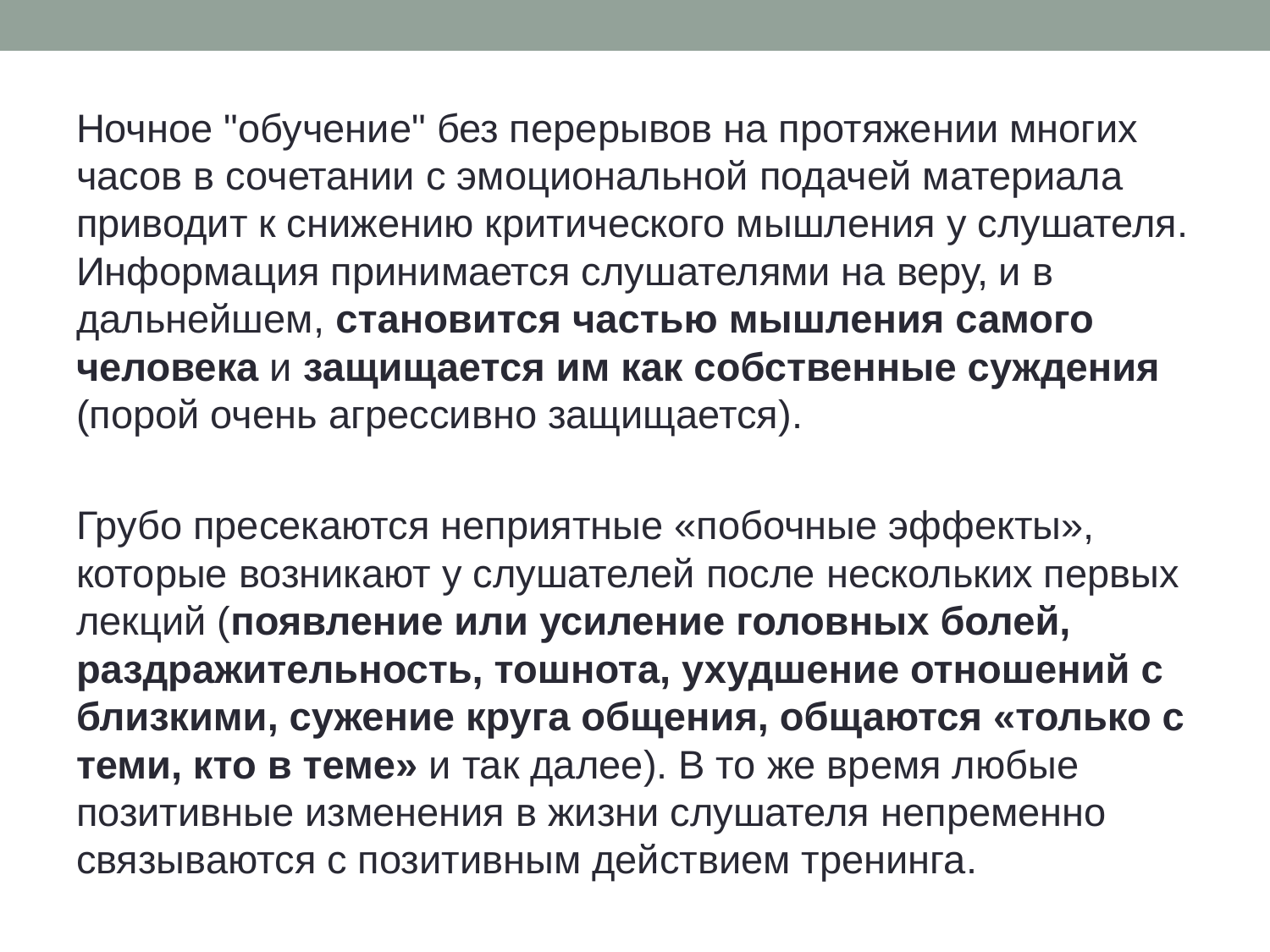

Ночное "обучение" без перерывов на протяжении многих часов в сочетании с эмоциональной подачей материала приводит к снижению критического мышления у слушателя. Информация принимается слушателями на веру, и в дальнейшем, становится частью мышления самого человека и защищается им как собственные суждения (порой очень агрессивно защищается).

Грубо пресекаются неприятные «побочные эффекты», которые возникают у слушателей после нескольких первых лекций (появление или усиление головных болей, раздражительность, тошнота, ухудшение отношений с близкими, сужение круга общения, общаются «только с теми, кто в теме» и так далее). В то же время любые позитивные изменения в жизни слушателя непременно связываются с позитивным действием тренинга.